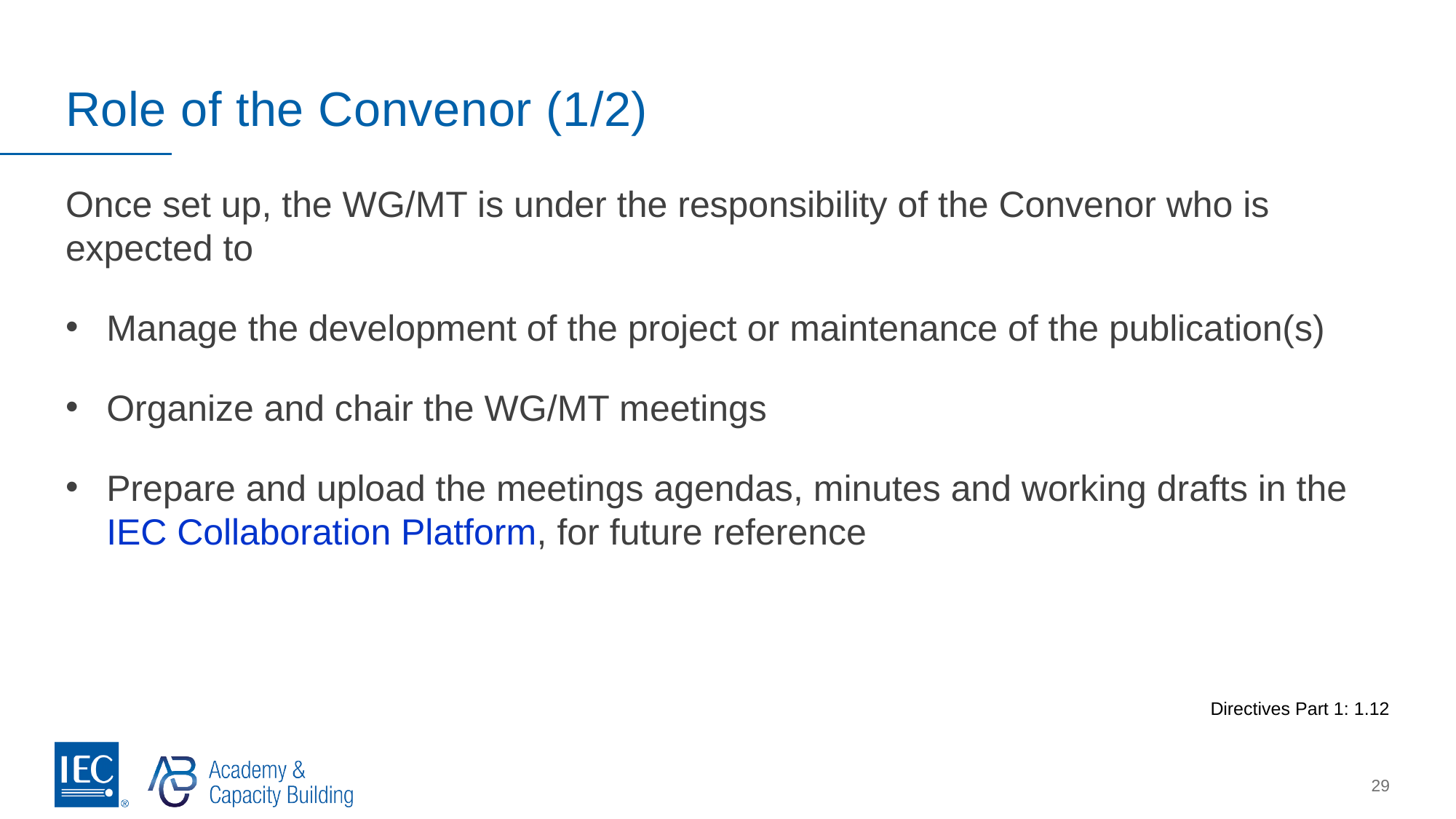

# Role of the Convenor (1/2)
Once set up, the WG/MT is under the responsibility of the Convenor who is expected to
Manage the development of the project or maintenance of the publication(s)
Organize and chair the WG/MT meetings
Prepare and upload the meetings agendas, minutes and working drafts in the IEC Collaboration Platform, for future reference

Directives Part 1: 1.12
29